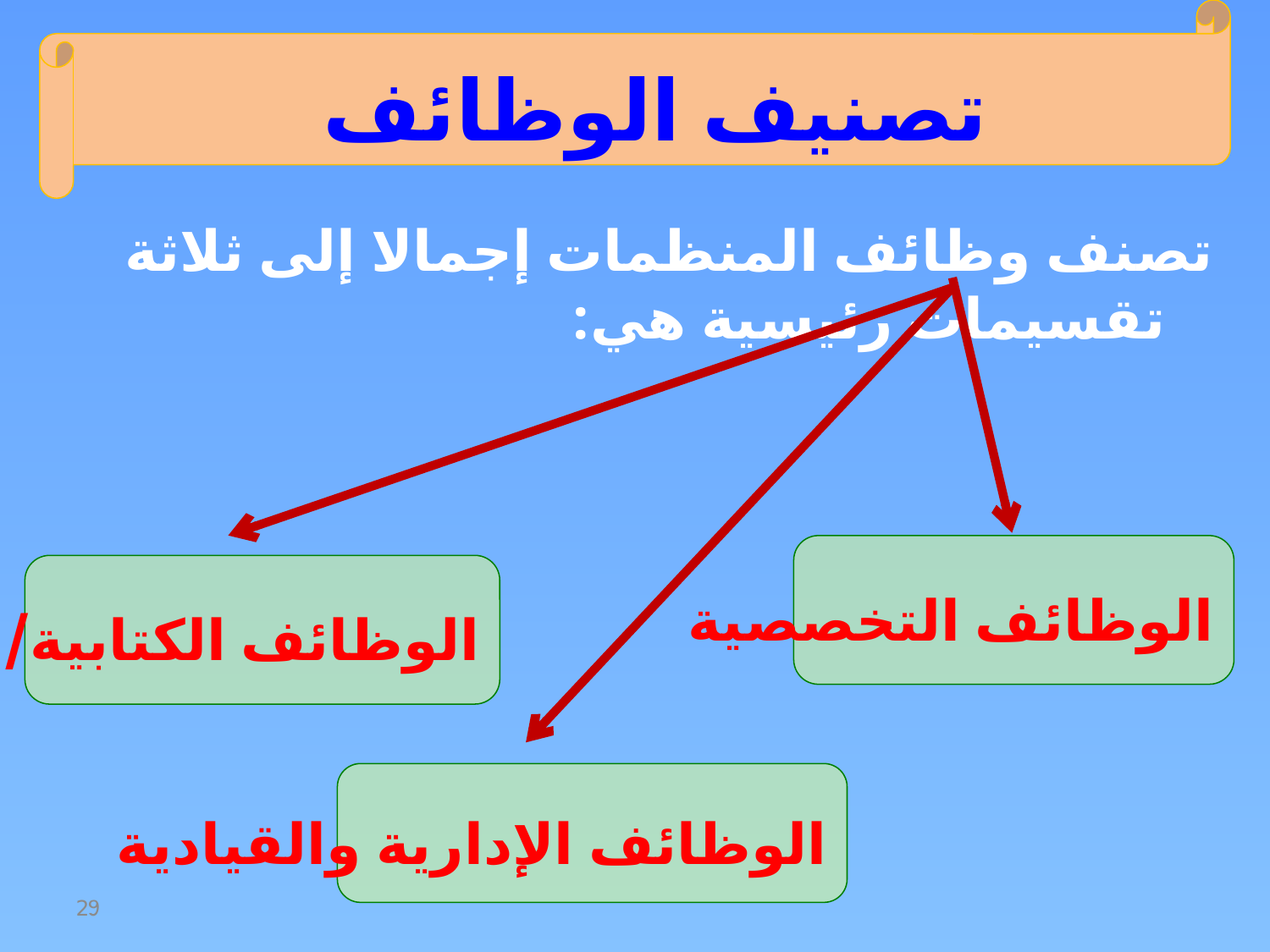

تصنيف الوظائف
تصنف وظائف المنظمات إجمالا إلى ثلاثة تقسيمات رئيسية هي:
الوظائف التخصصية
الوظائف الكتابية/ الفنية
الوظائف الإدارية والقيادية
29